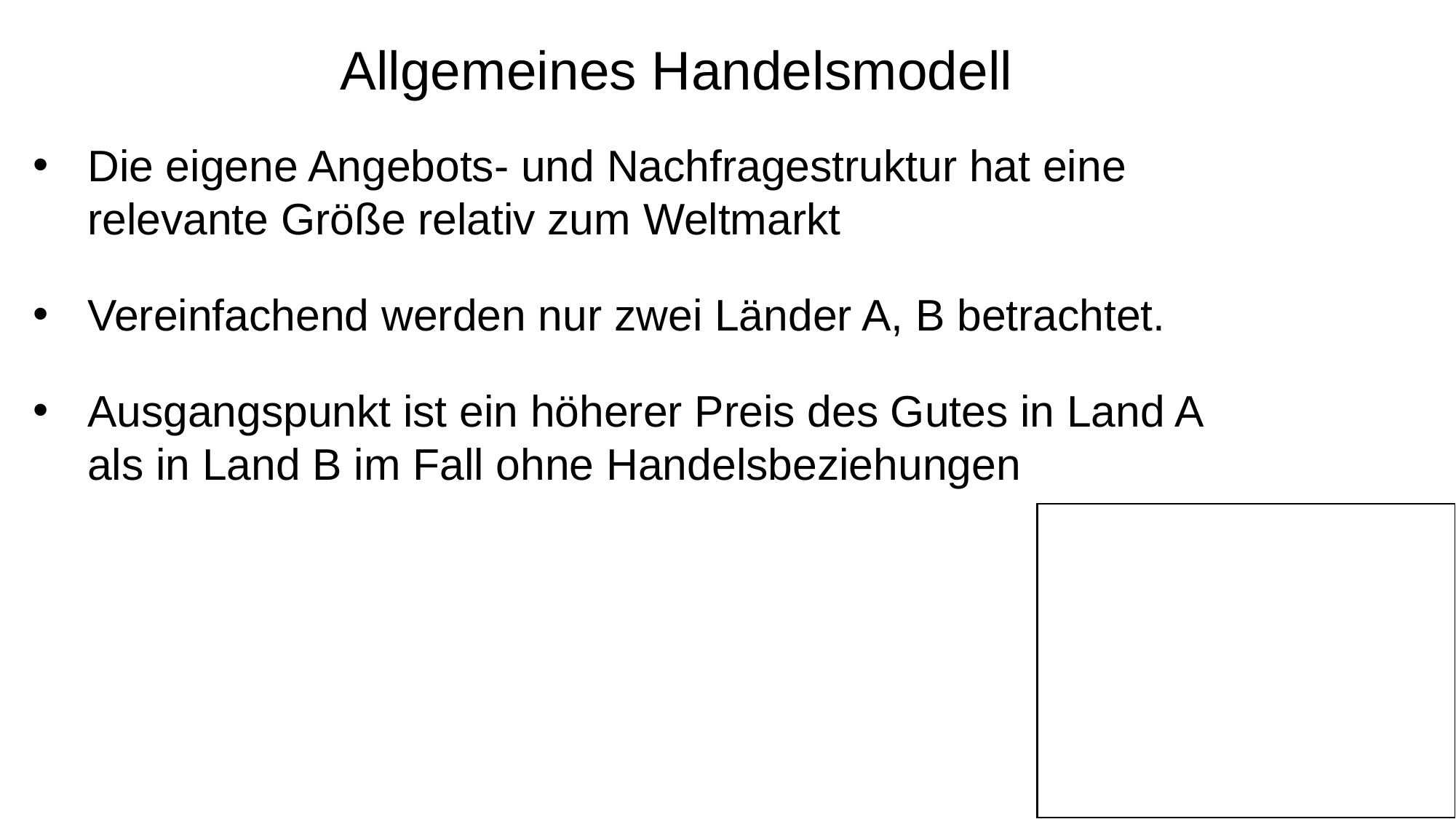

Allgemeines Handelsmodell
Die eigene Angebots- und Nachfragestruktur hat eine relevante Größe relativ zum Weltmarkt
Vereinfachend werden nur zwei Länder A, B betrachtet.
Ausgangspunkt ist ein höherer Preis des Gutes in Land A als in Land B im Fall ohne Handelsbeziehungen